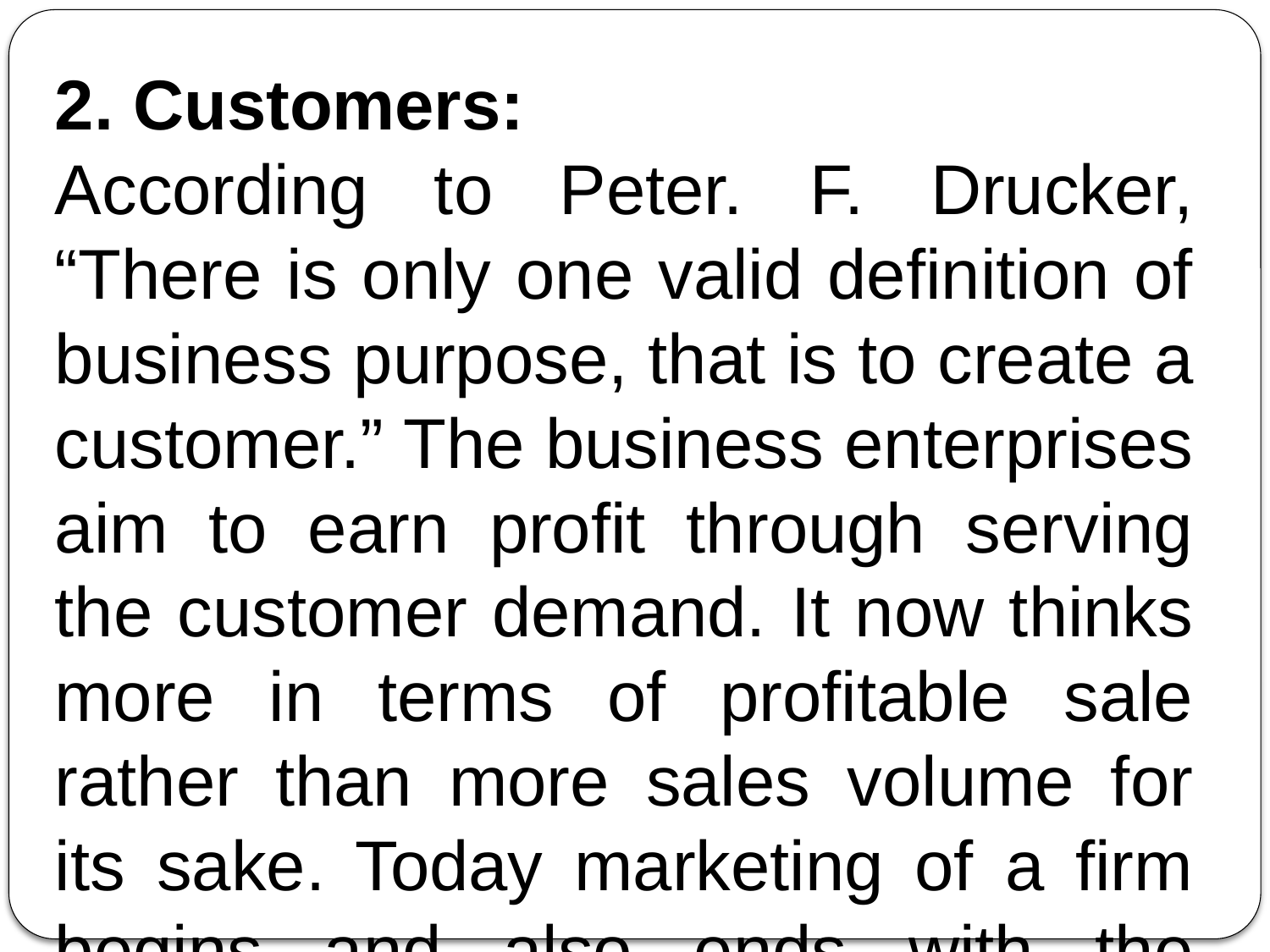

2. Customers:
According to Peter. F. Drucker, “There is only one valid definition of business purpose, that is to create a customer.” The business enterprises aim to earn profit through serving the customer demand. It now thinks more in terms of profitable sale rather than more sales volume for its sake. Today marketing of a firm begins and also ends with the customers